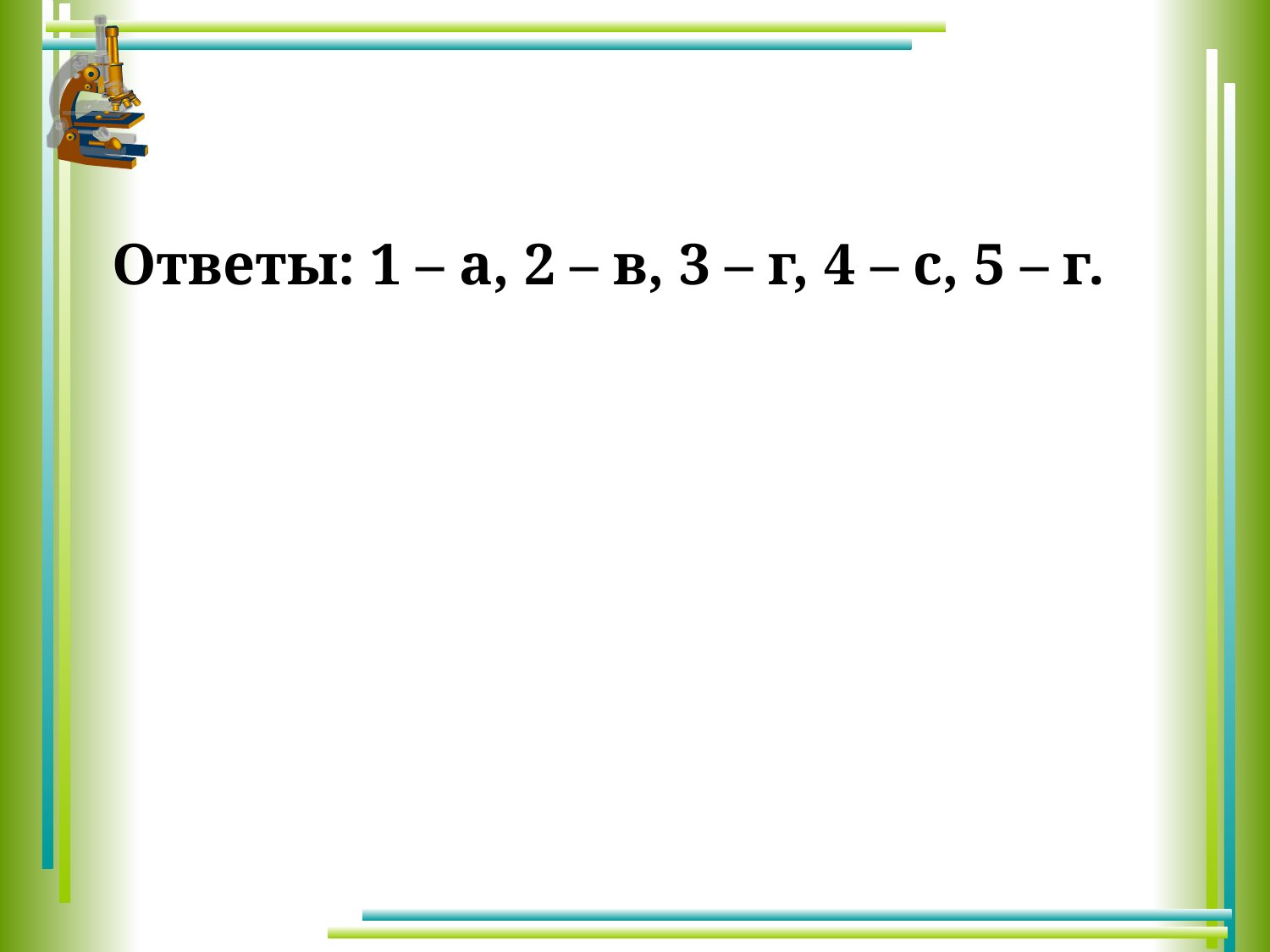

Ответы: 1 – а, 2 – в, 3 – г, 4 – с, 5 – г.